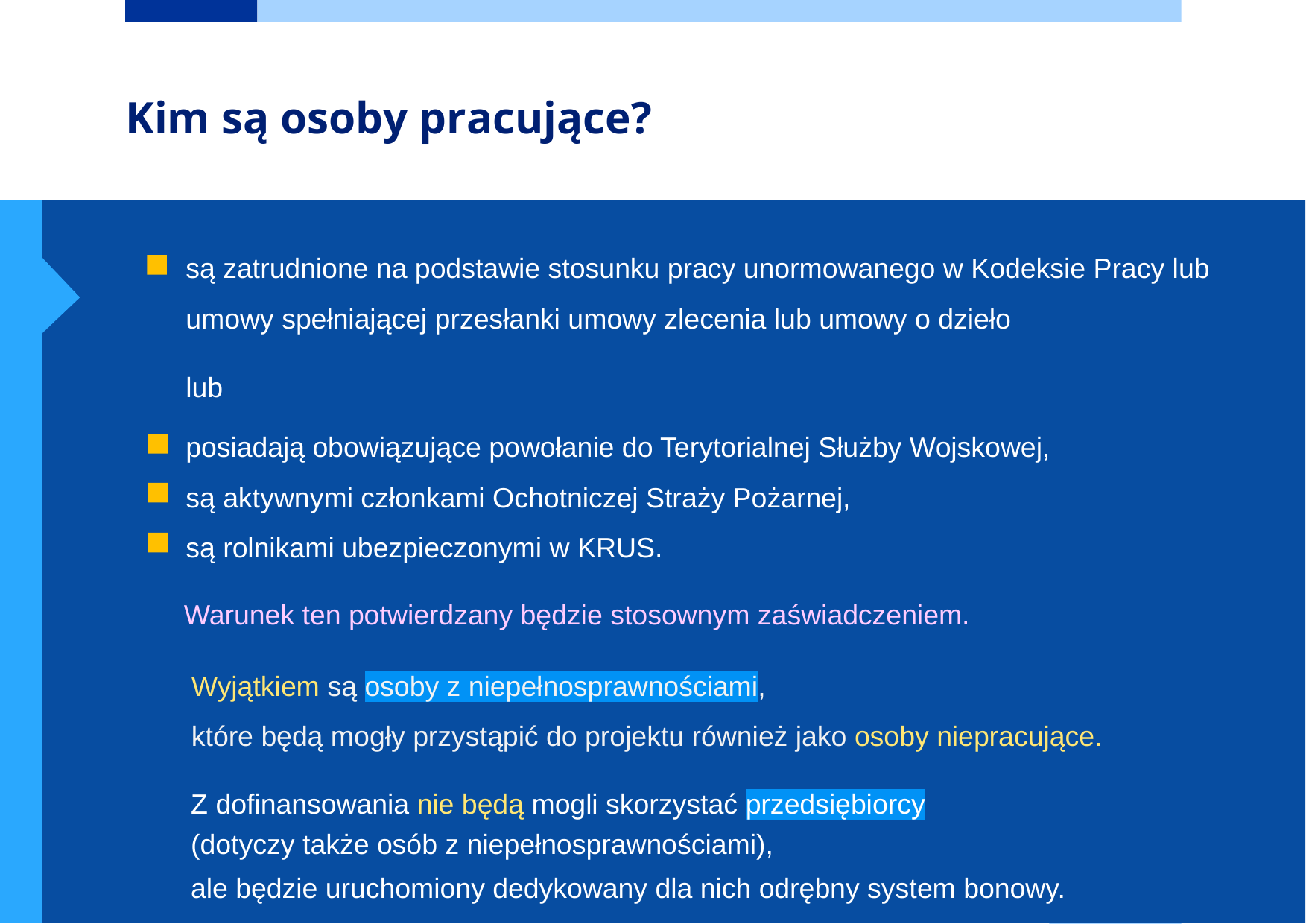

# Kim są osoby pracujące?

3.

osoby pracujące,

czyli takie, które:

są zatrudnione na podstawie stosunku pracy unormowanego w Kodeksie Pracy lub umowy spełniającej przesłanki umowy zlecenia lub umowy o dzieło
lub
posiadają obowiązujące powołanie do Terytorialnej Służby Wojskowej,
są aktywnymi członkami Ochotniczej Straży Pożarnej,
są rolnikami ubezpieczonymi w KRUS.

Warunek ten potwierdzany będzie stosownym zaświadczeniem.
Wyjątkiem są osoby z niepełnosprawnościami,
które będą mogły przystąpić do projektu również jako osoby niepracujące.
Z dofinansowania nie będą mogli skorzystać przedsiębiorcy
(dotyczy także osób z niepełnosprawnościami),
ale będzie uruchomiony dedykowany dla nich odrębny system bonowy.